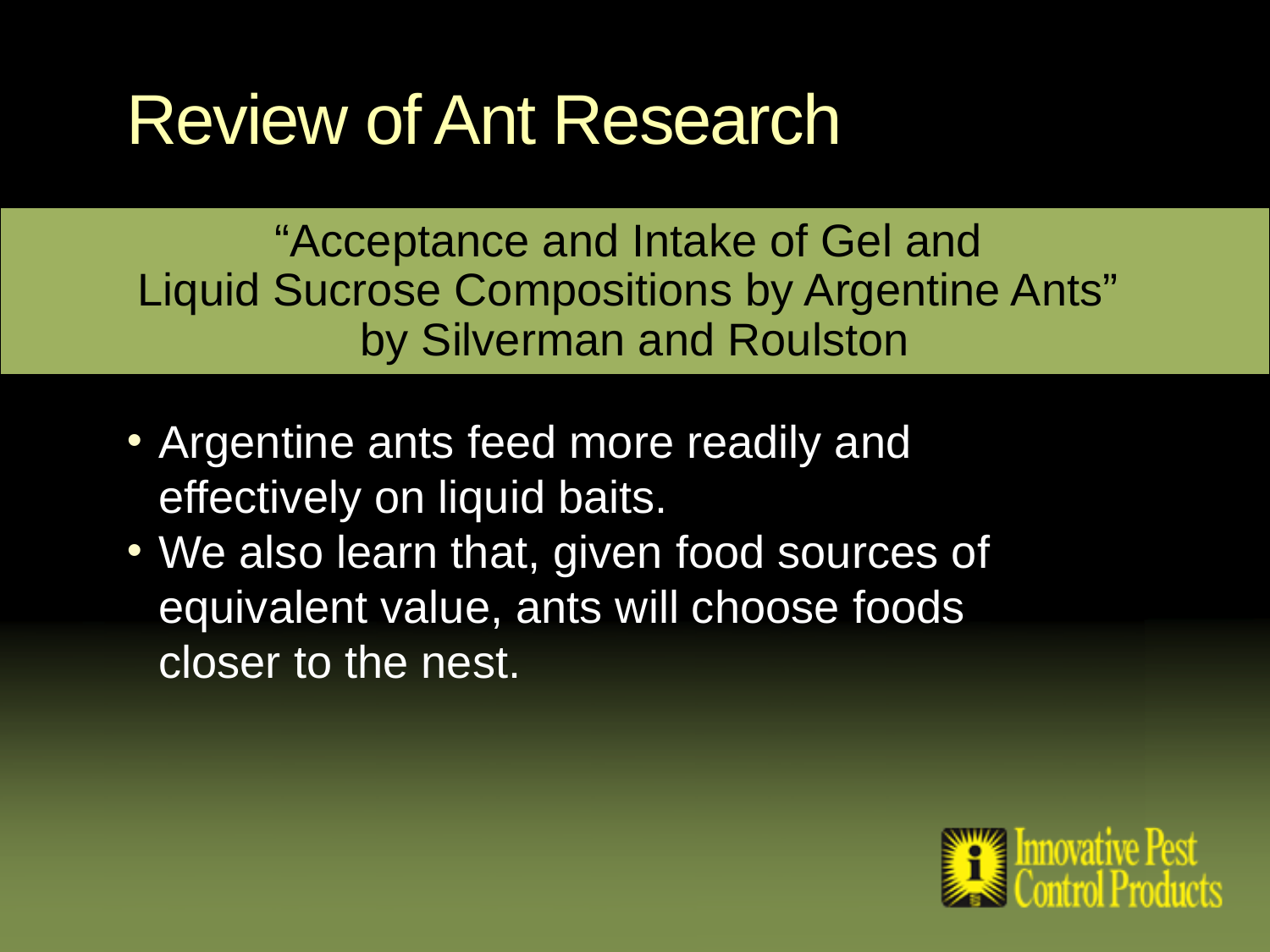

# Review of Ant Research
“Acceptance and Intake of Gel and
Liquid Sucrose Compositions by Argentine Ants”
by Silverman and Roulston
Argentine ants feed more readily and
effectively on liquid baits.
We also learn that, given food sources of equivalent value, ants will choose foods
closer to the nest.